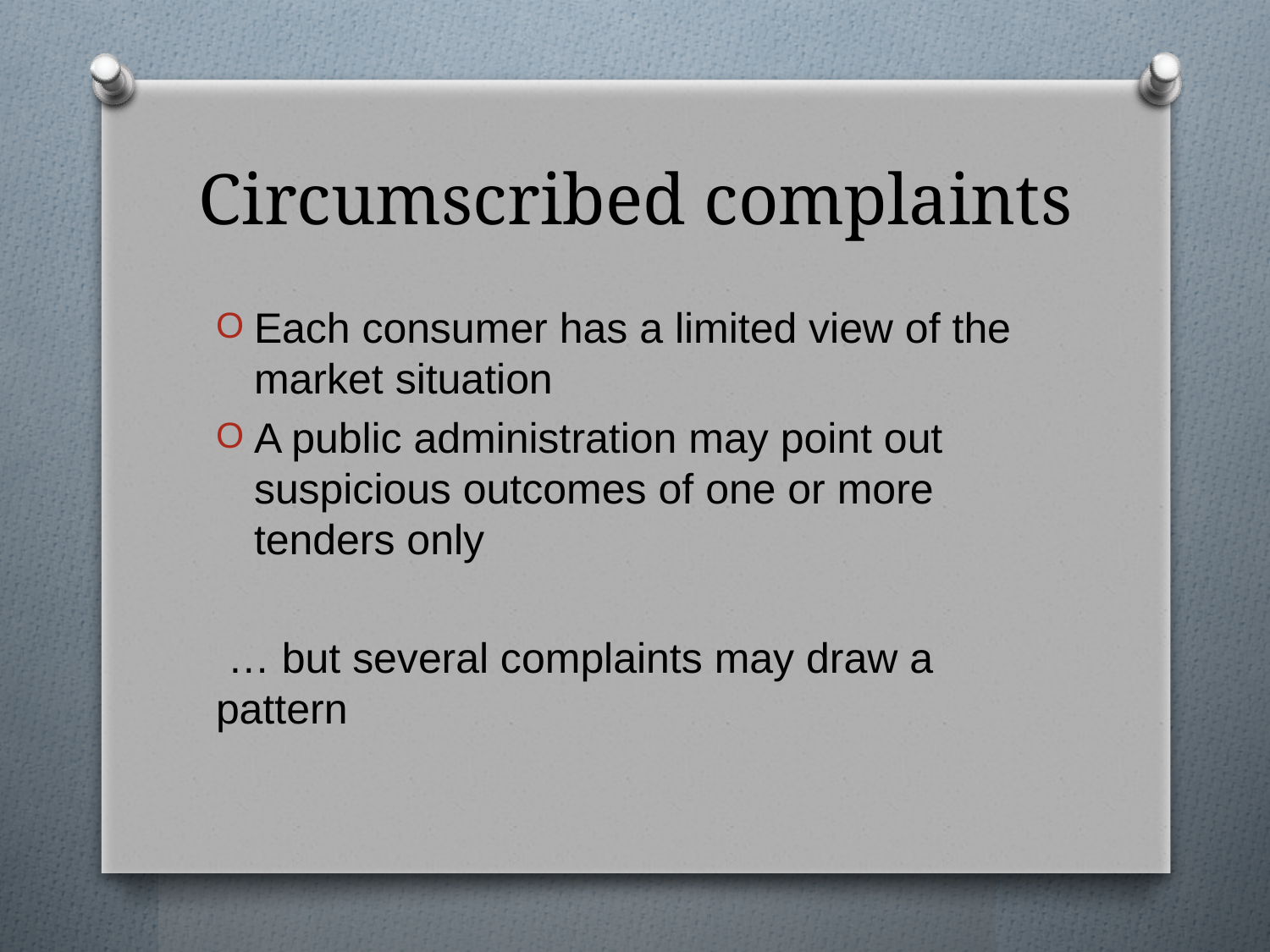

# Circumscribed complaints
Each consumer has a limited view of the market situation
A public administration may point out suspicious outcomes of one or more tenders only

 … but several complaints may draw a pattern